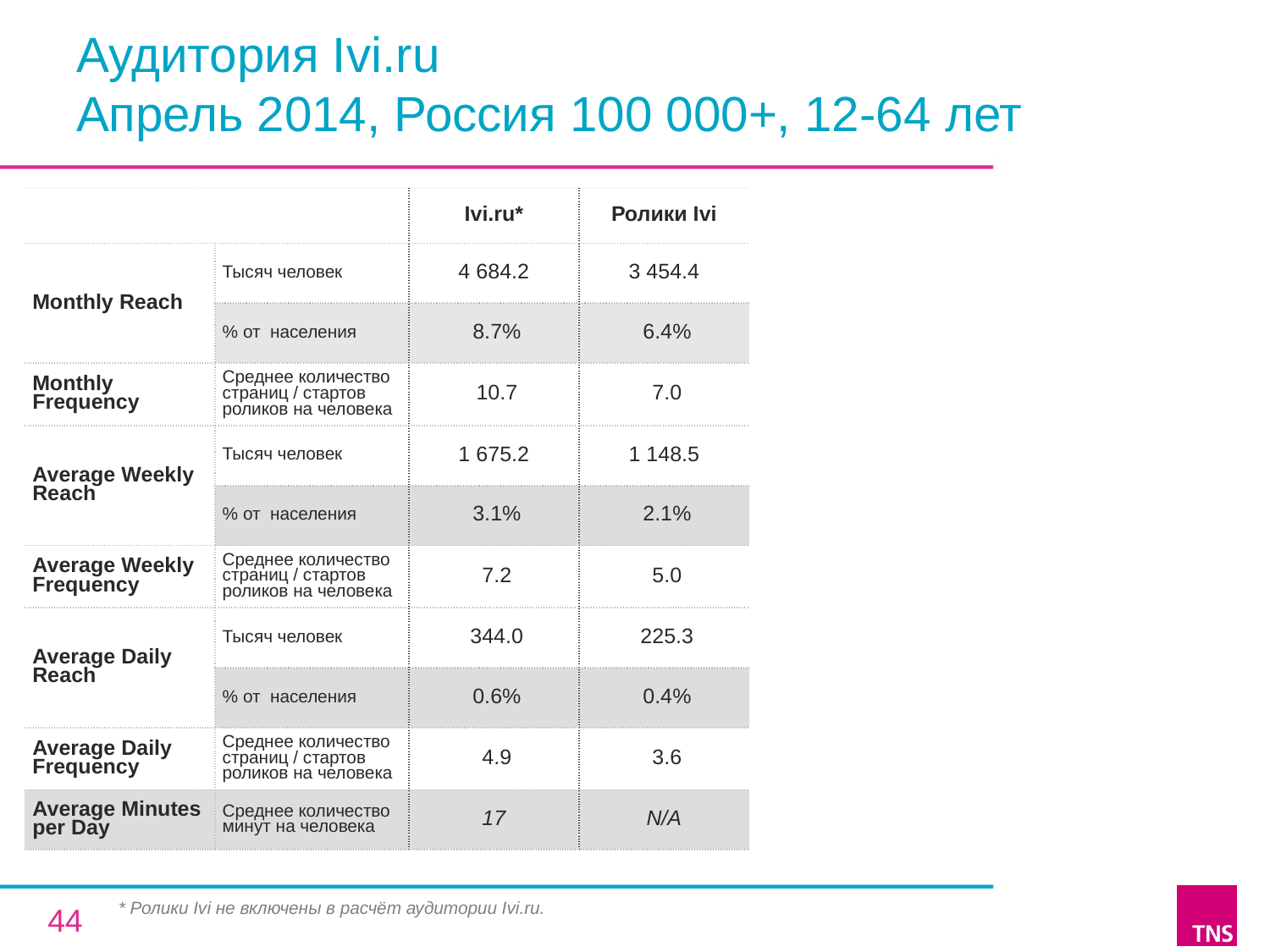

# Аудитория Ivi.ru Апрель 2014, Россия 100 000+, 12-64 лет
|  |  | Ivi.ru\* | Ролики Ivi |
| --- | --- | --- | --- |
| Monthly Reach | Тысяч человек | 4 684.2 | 3 454.4 |
|  | % от населения | 8.7% | 6.4% |
| Monthly Frequency | Среднее количество страниц / стартов роликов на человека | 10.7 | 7.0 |
| Average Weekly Reach | Тысяч человек | 1 675.2 | 1 148.5 |
|  | % от населения | 3.1% | 2.1% |
| Average Weekly Frequency | Среднее количество страниц / стартов роликов на человека | 7.2 | 5.0 |
| Average Daily Reach | Тысяч человек | 344.0 | 225.3 |
|  | % от населения | 0.6% | 0.4% |
| Average Daily Frequency | Среднее количество страниц / стартов роликов на человека | 4.9 | 3.6 |
| Average Minutes per Day | Среднее количество минут на человека | 17 | N/A |
* Ролики Ivi не включены в расчёт аудитории Ivi.ru.
44